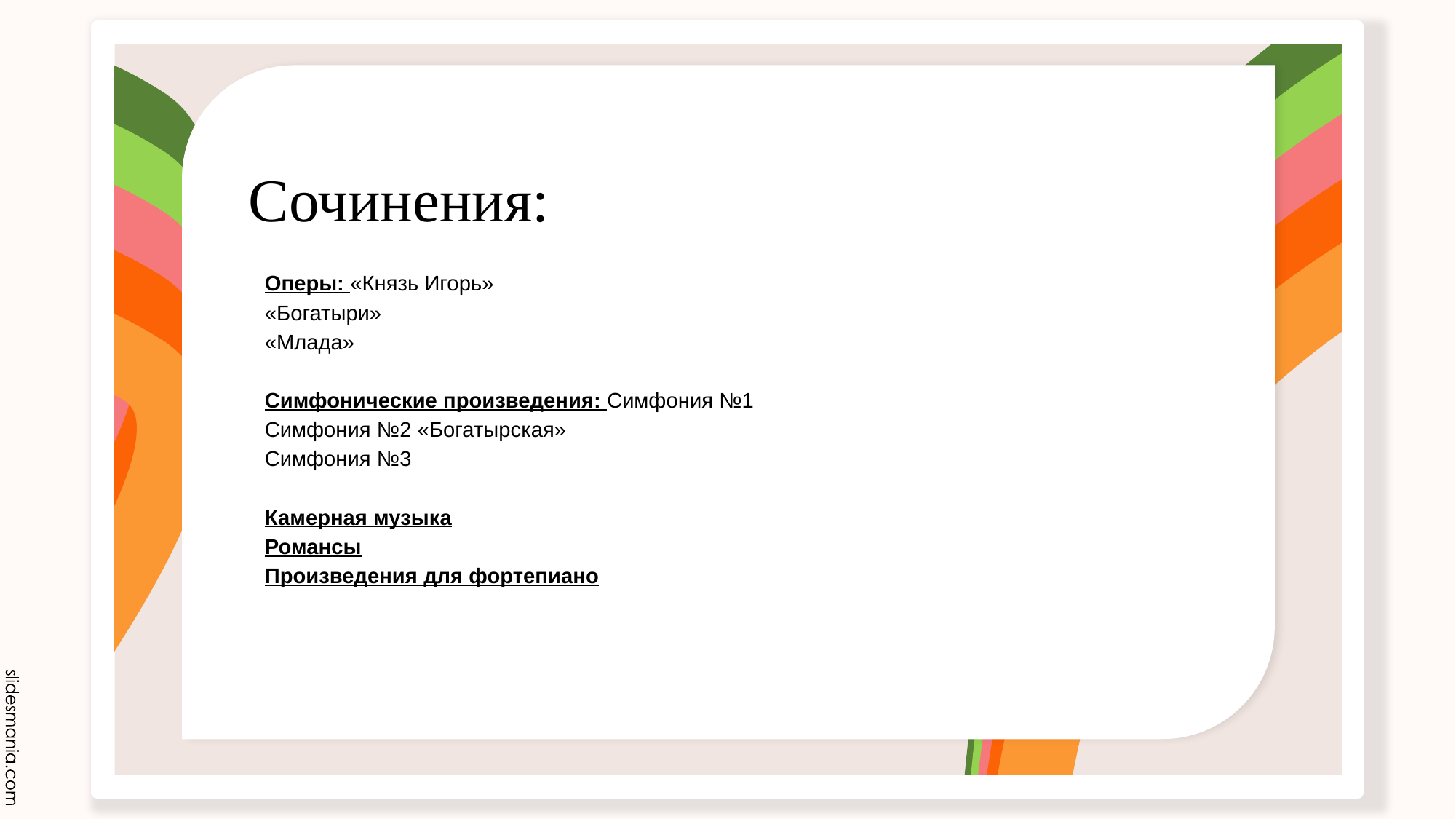

# Сочинения:
Оперы: «Князь Игорь»
«Богатыри»
«Млада»

Симфонические произведения: Симфония №1
Симфония №2 «Богатырская»
Симфония №3
Камерная музыка
Романсы
Произведения для фортепиано